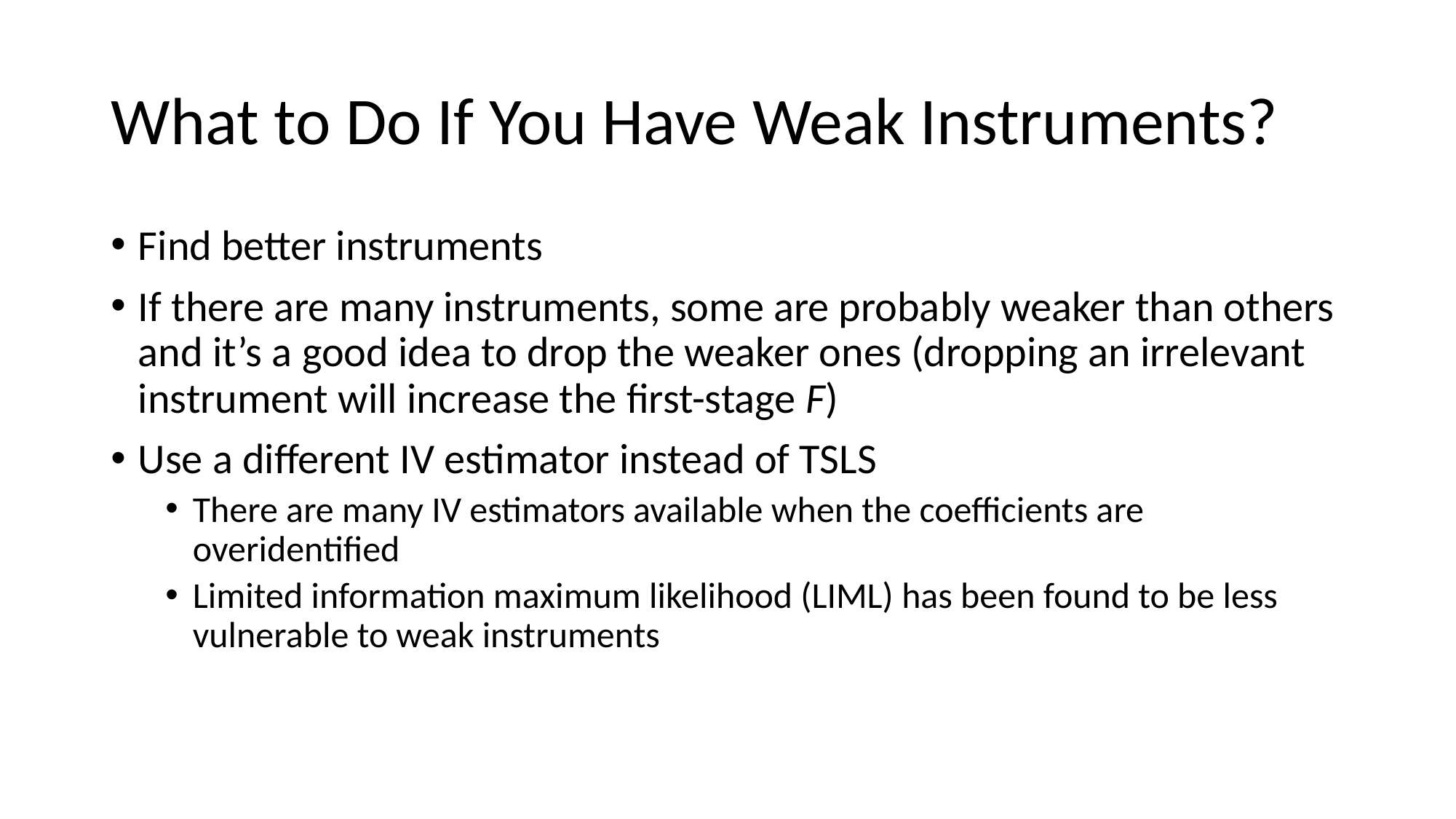

# What to Do If You Have Weak Instruments?
Find better instruments
If there are many instruments, some are probably weaker than others and it’s a good idea to drop the weaker ones (dropping an irrelevant instrument will increase the first-stage F)
Use a different IV estimator instead of TSLS
There are many IV estimators available when the coefficients are overidentified
Limited information maximum likelihood (LIML) has been found to be less vulnerable to weak instruments